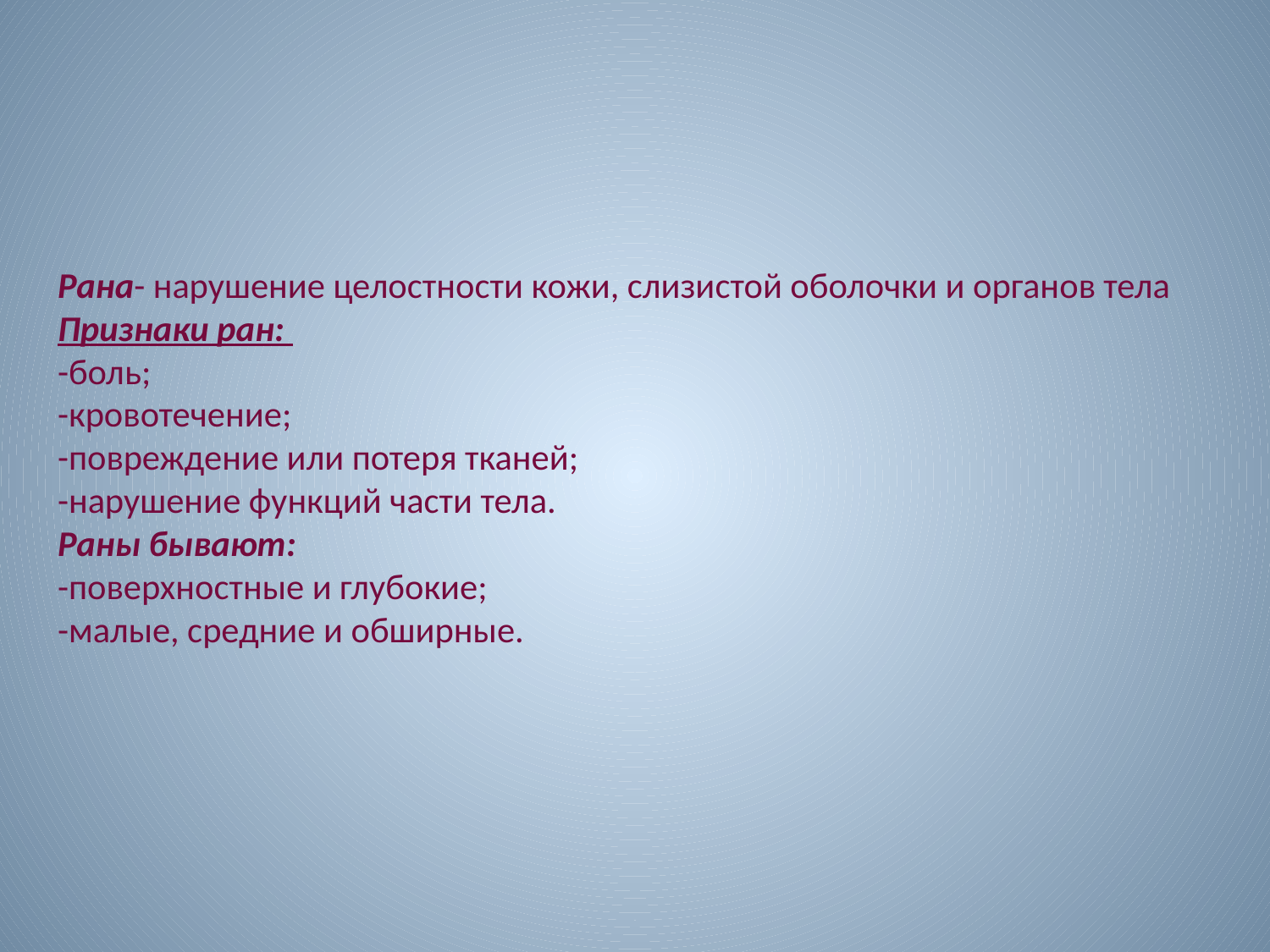

# Рана- нарушение целостности кожи, слизистой оболочки и органов тела Признаки ран: -боль; -кровотечение; -повреждение или потеря тканей; -нарушение функций части тела. Раны бывают: -поверхностные и глубокие; -малые, средние и обширные.